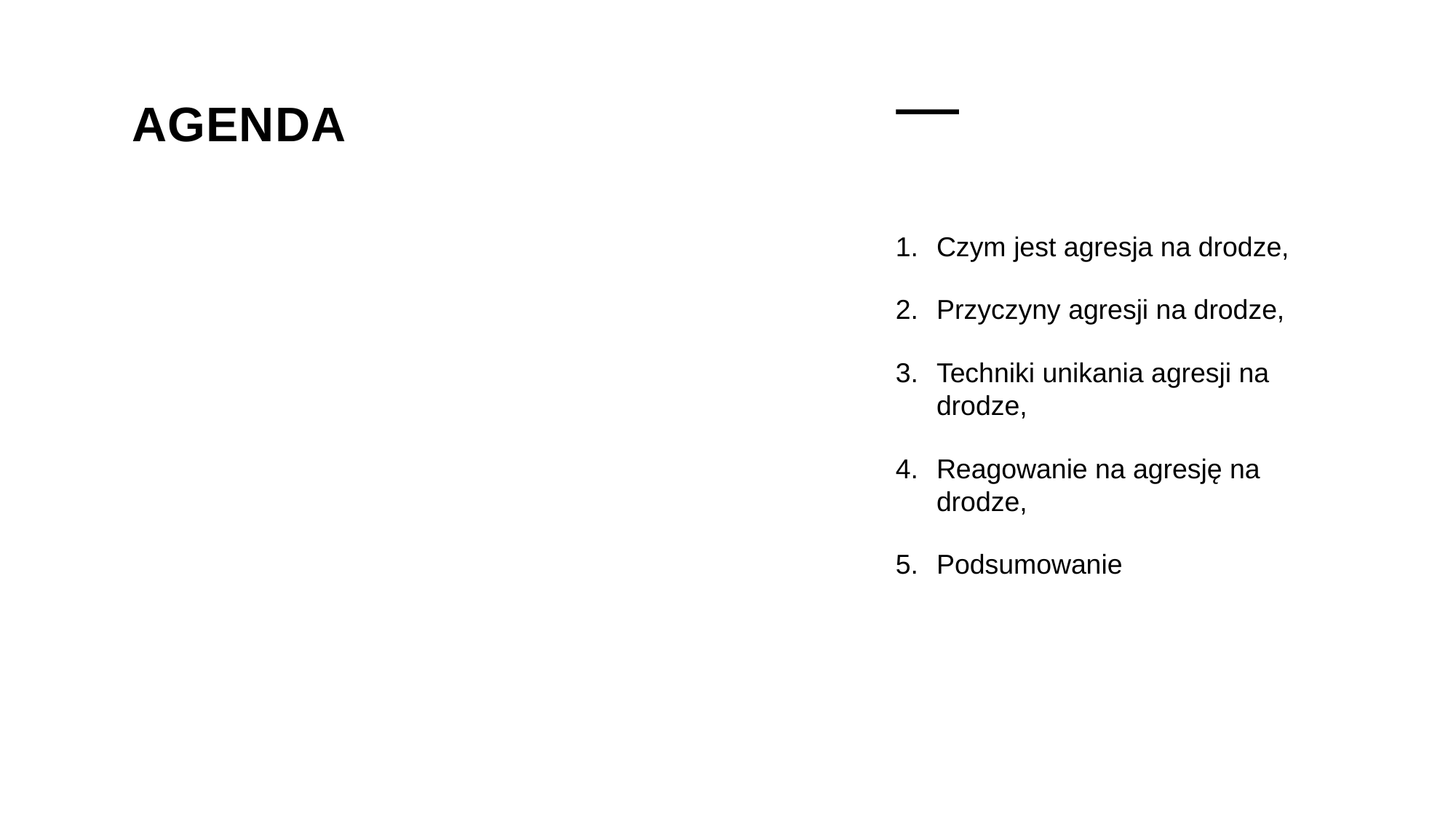

# agenda
Czym jest agresja na drodze,
Przyczyny agresji na drodze,
Techniki unikania agresji na drodze,
Reagowanie na agresję na drodze,
Podsumowanie